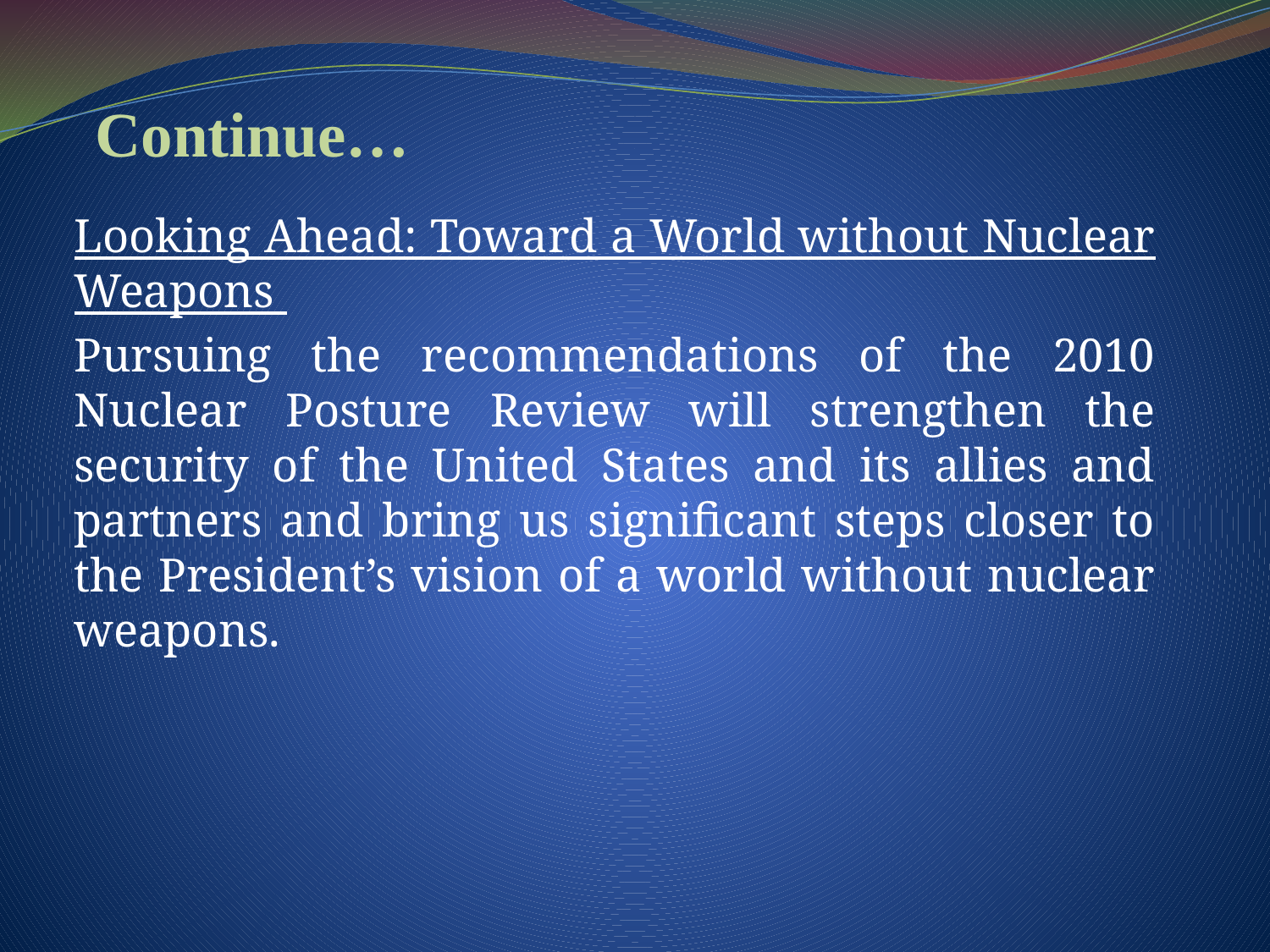

# Continue…
Looking Ahead: Toward a World without Nuclear Weapons
Pursuing the recommendations of the 2010 Nuclear Posture Review will strengthen the security of the United States and its allies and partners and bring us significant steps closer to the President’s vision of a world without nuclear weapons.